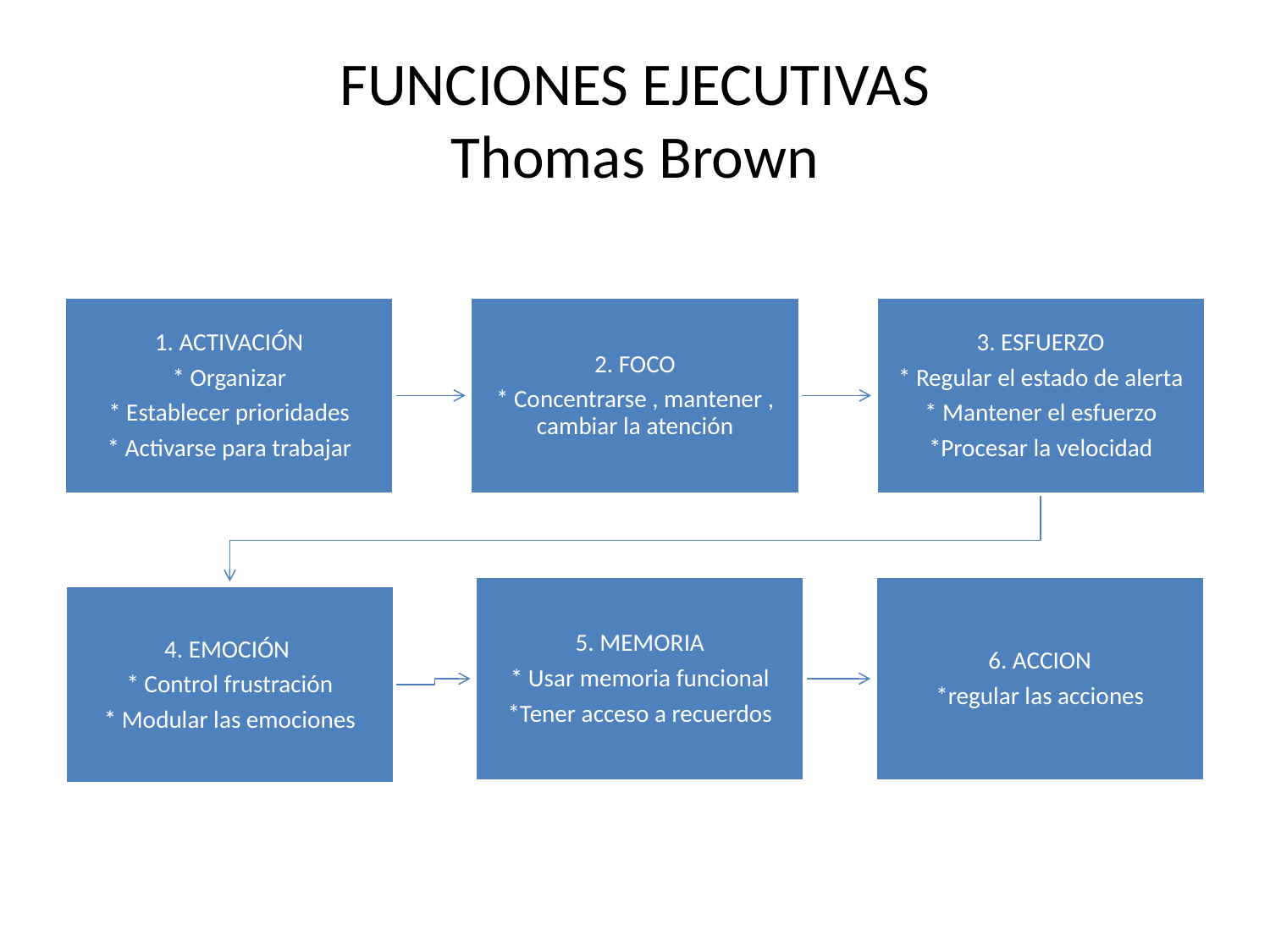

# FUNCIONES EJECUTIVAS Thomas Brown

1. ACTIVACIÓN
* Organizar
* Establecer prioridades
* Activarse para trabajar

2. FOCO
* Concentrarse , mantener , cambiar la atención

3. ESFUERZO
* Regular el estado de alerta
* Mantener el esfuerzo
*Procesar la velocidad

4. EMOCIÓN
* Control frustración
* Modular las emociones

5. MEMORIA
* Usar memoria funcional
*Tener acceso a recuerdos
6. ACCION
*regular las acciones